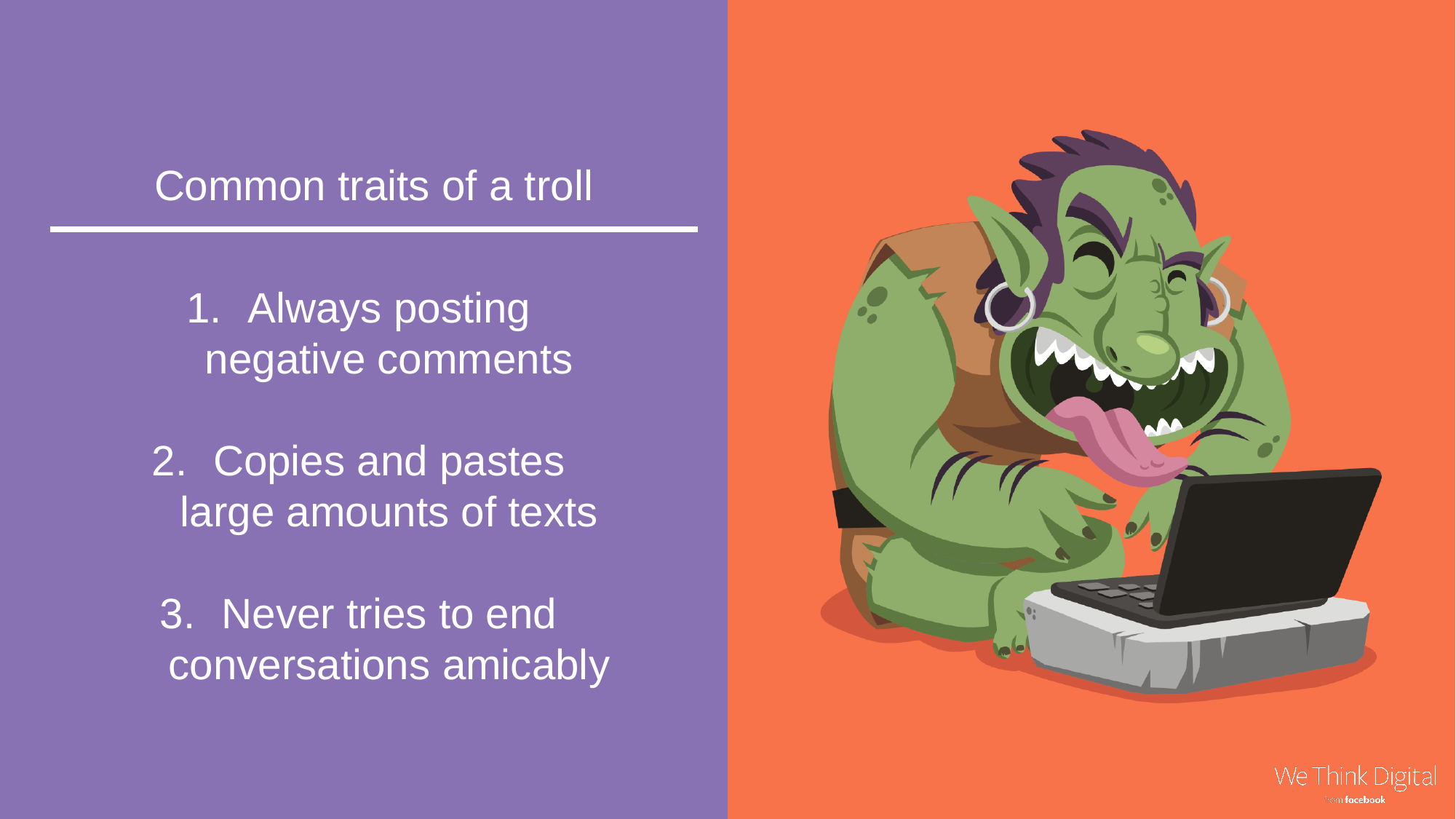

Common traits of a troll

Always posting negative comments

Copies and pastes large amounts of texts

Never tries to end conversations amicably